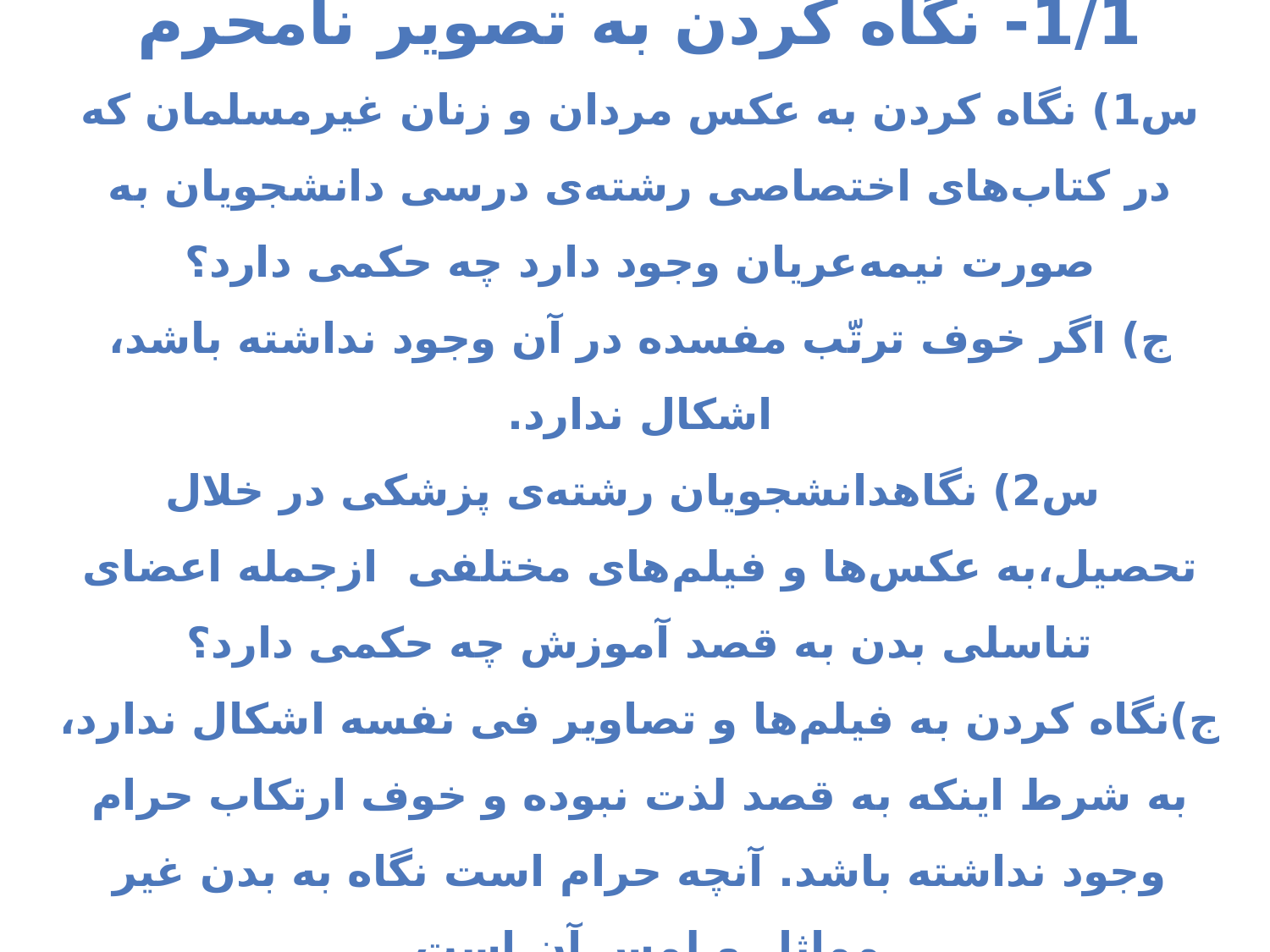

1/1- نگاه کردن به تصویر نامحرم
س1) نگاه کردن به عکس مردان و زنان غیرمسلمان که در کتاب‌های اختصاصی رشته‌ی درسی دانشجویان به صورت نیمه‌عریان وجود دارد چه حکمی دارد؟
ج) اگر خوف ترتّب مفسده در آن وجود نداشته باشد، اشکال ندارد.
 س2) نگاهدانشجویان رشته‌ی پزشکی در خلال تحصیل،به عکس‌ها و فیلم‌های مختلفی  ازجمله اعضای تناسلی بدن به قصد آموزش چه حکمی دارد؟
ج)نگاه کردن به فیلم‌ها و تصاویر فی نفسه اشکال ندارد، به شرط اینکه به قصد لذت نبوده و خوف ارتکاب حرام وجود نداشته باشد. آنچه حرام است نگاه به بدن غیر مماثل و لمس آن است.